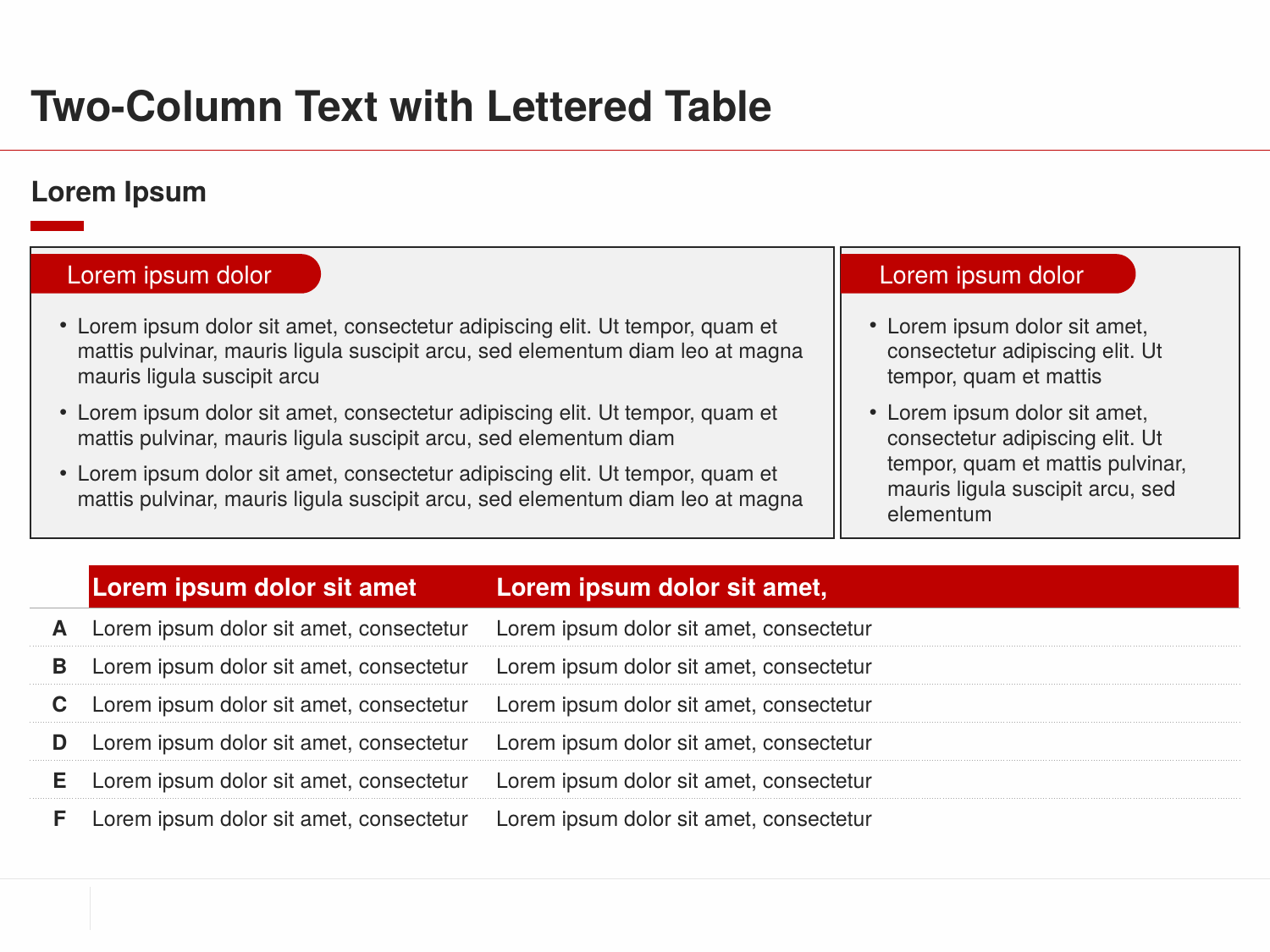

# Two-Column Text with Lettered Table
Lorem ipsum dolor
Lorem ipsum dolor
Lorem Ipsum
Lorem ipsum dolor sit amet, consectetur adipiscing elit. Ut tempor, quam et mattis pulvinar, mauris ligula suscipit arcu, sed elementum diam leo at magna mauris ligula suscipit arcu
Lorem ipsum dolor sit amet, consectetur adipiscing elit. Ut tempor, quam et mattis pulvinar, mauris ligula suscipit arcu, sed elementum diam
Lorem ipsum dolor sit amet, consectetur adipiscing elit. Ut tempor, quam et mattis pulvinar, mauris ligula suscipit arcu, sed elementum diam leo at magna
Lorem ipsum dolor sit amet, consectetur adipiscing elit. Ut tempor, quam et mattis
Lorem ipsum dolor sit amet, consectetur adipiscing elit. Ut tempor, quam et mattis pulvinar, mauris ligula suscipit arcu, sed elementum
|  | Lorem ipsum dolor sit amet | Lorem ipsum dolor sit amet, |
| --- | --- | --- |
| A | Lorem ipsum dolor sit amet, consectetur | Lorem ipsum dolor sit amet, consectetur |
| B | Lorem ipsum dolor sit amet, consectetur | Lorem ipsum dolor sit amet, consectetur |
| C | Lorem ipsum dolor sit amet, consectetur | Lorem ipsum dolor sit amet, consectetur |
| D | Lorem ipsum dolor sit amet, consectetur | Lorem ipsum dolor sit amet, consectetur |
| E | Lorem ipsum dolor sit amet, consectetur | Lorem ipsum dolor sit amet, consectetur |
| F | Lorem ipsum dolor sit amet, consectetur | Lorem ipsum dolor sit amet, consectetur |